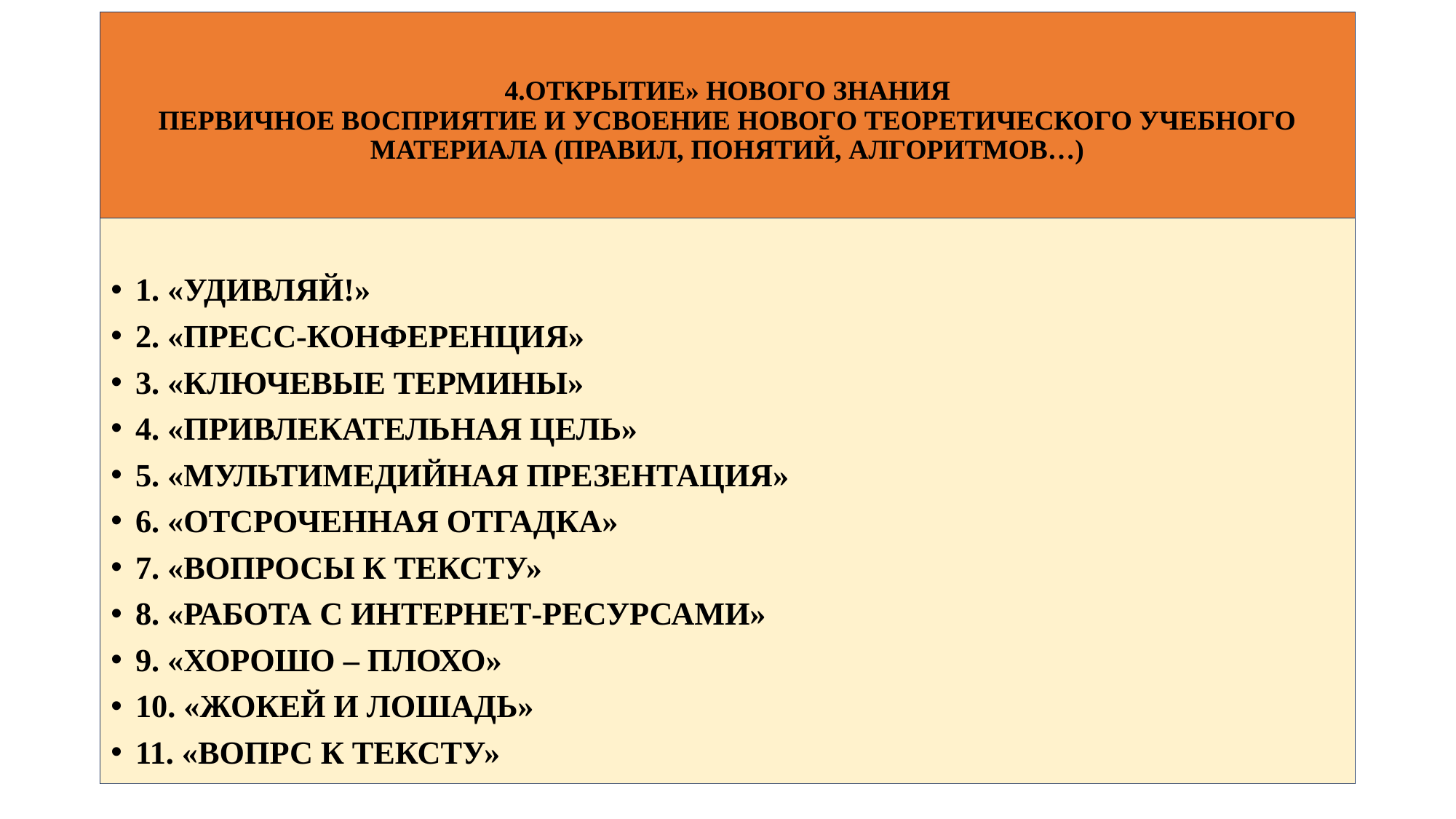

# 4.ОТКРЫТИЕ» НОВОГО ЗНАНИЯ ПЕРВИЧНОЕ ВОСПРИЯТИЕ И УСВОЕНИЕ НОВОГО ТЕОРЕТИЧЕСКОГО УЧЕБНОГО МАТЕРИАЛА (ПРАВИЛ, ПОНЯТИЙ, АЛГОРИТМОВ…)

1. «УДИВЛЯЙ!»
2. «ПРЕСС-КОНФЕРЕНЦИЯ»
3. «КЛЮЧЕВЫЕ ТЕРМИНЫ»
4. «ПРИВЛЕКАТЕЛЬНАЯ ЦЕЛЬ»
5. «МУЛЬТИМЕДИЙНАЯ ПРЕЗЕНТАЦИЯ»
6. «ОТСРОЧЕННАЯ ОТГАДКА»
7. «ВОПРОСЫ К ТЕКСТУ»
8. «РАБОТА С ИНТЕРНЕТ-РЕСУРСАМИ»
9. «ХОРОШО – ПЛОХО»
10. «ЖОКЕЙ И ЛОШАДЬ»
11. «ВОПРС К ТЕКСТУ»